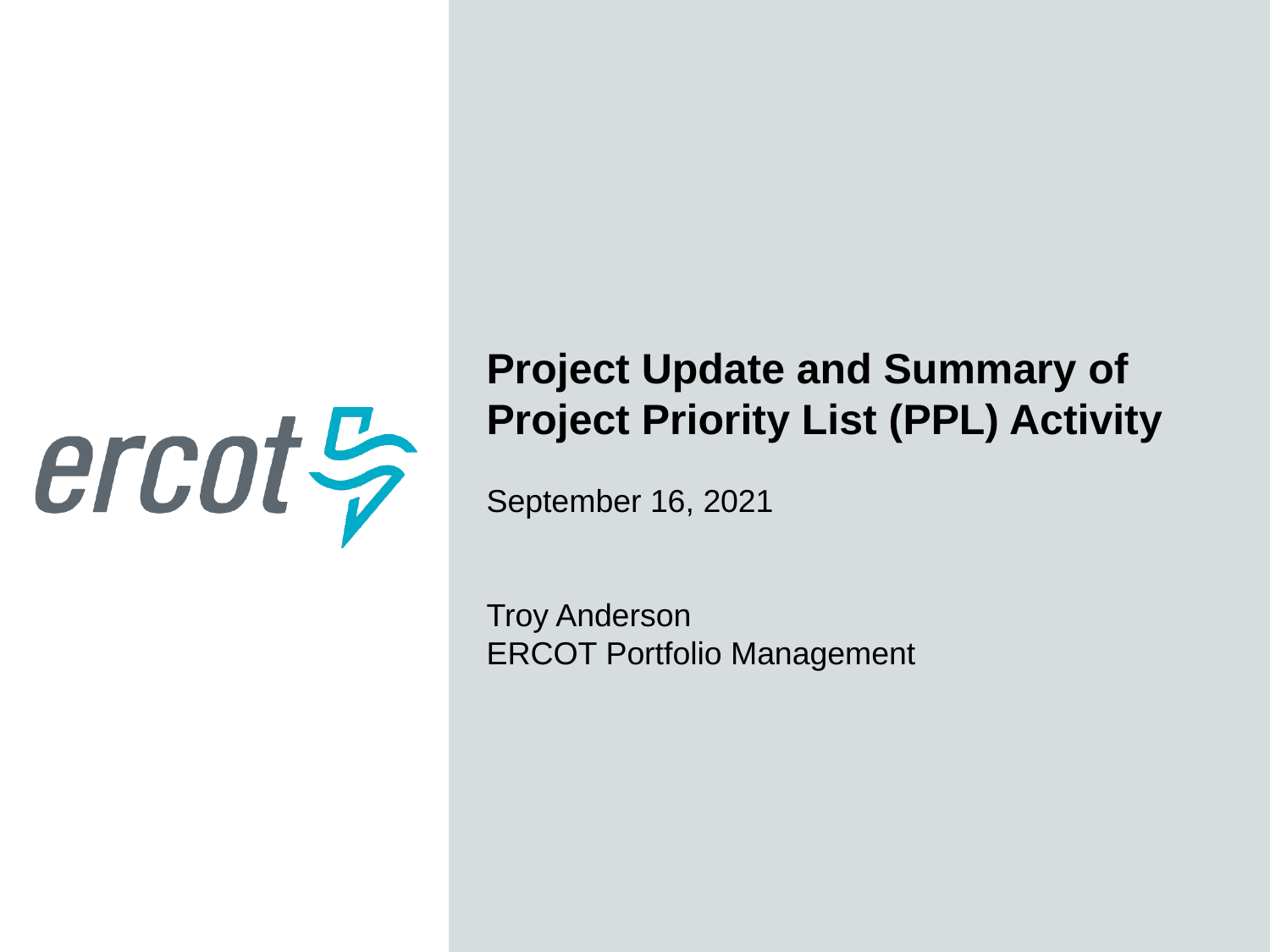

Project Update and Summary of
Project Priority List (PPL) Activity

September 16, 2021

Troy Anderson
ERCOT Portfolio Management